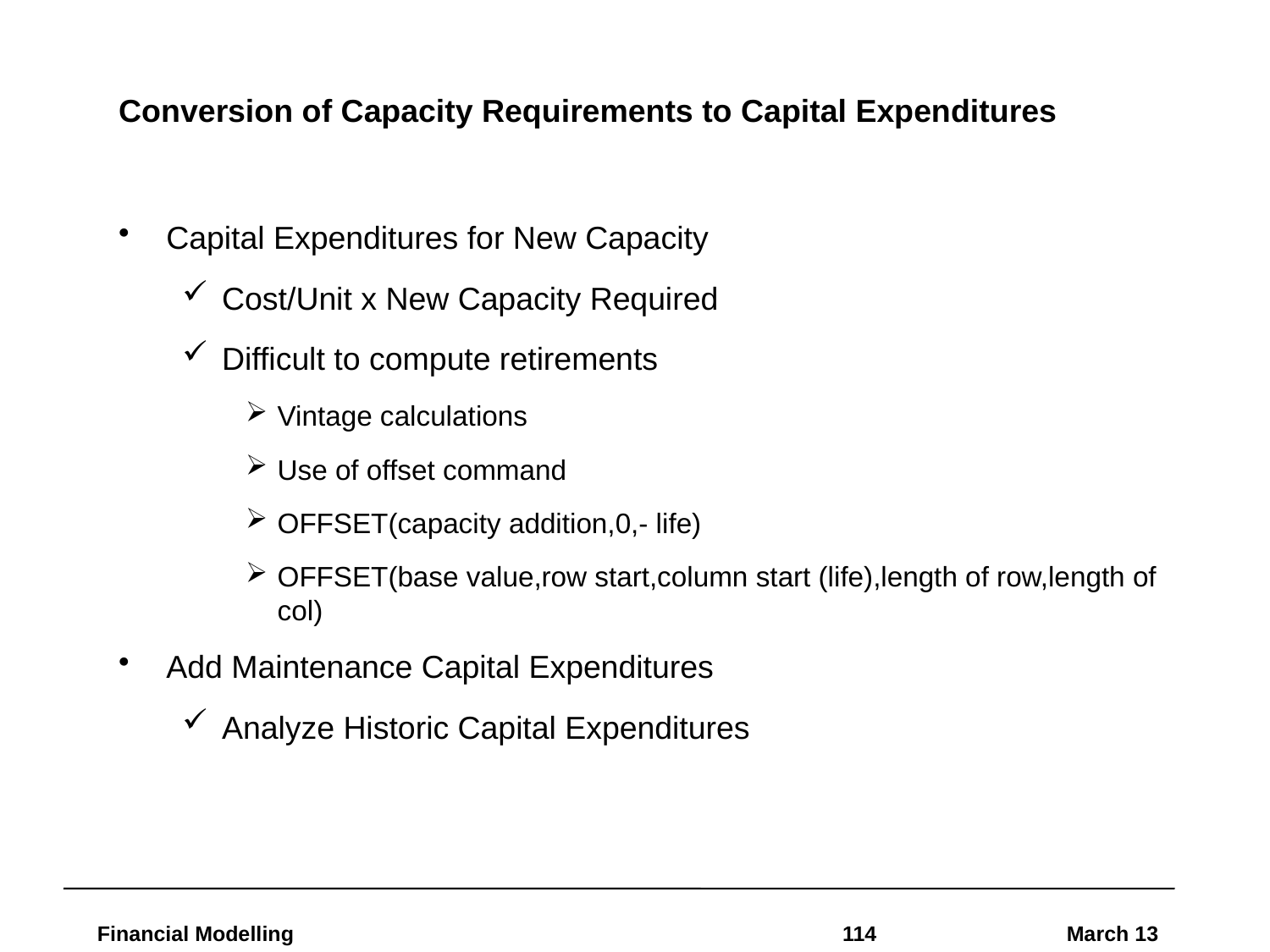

# Conversion of Capacity Requirements to Capital Expenditures
Capital Expenditures for New Capacity
Cost/Unit x New Capacity Required
Difficult to compute retirements
Vintage calculations
Use of offset command
OFFSET(capacity addition,0,- life)
OFFSET(base value,row start,column start (life),length of row,length of col)
Add Maintenance Capital Expenditures
Analyze Historic Capital Expenditures